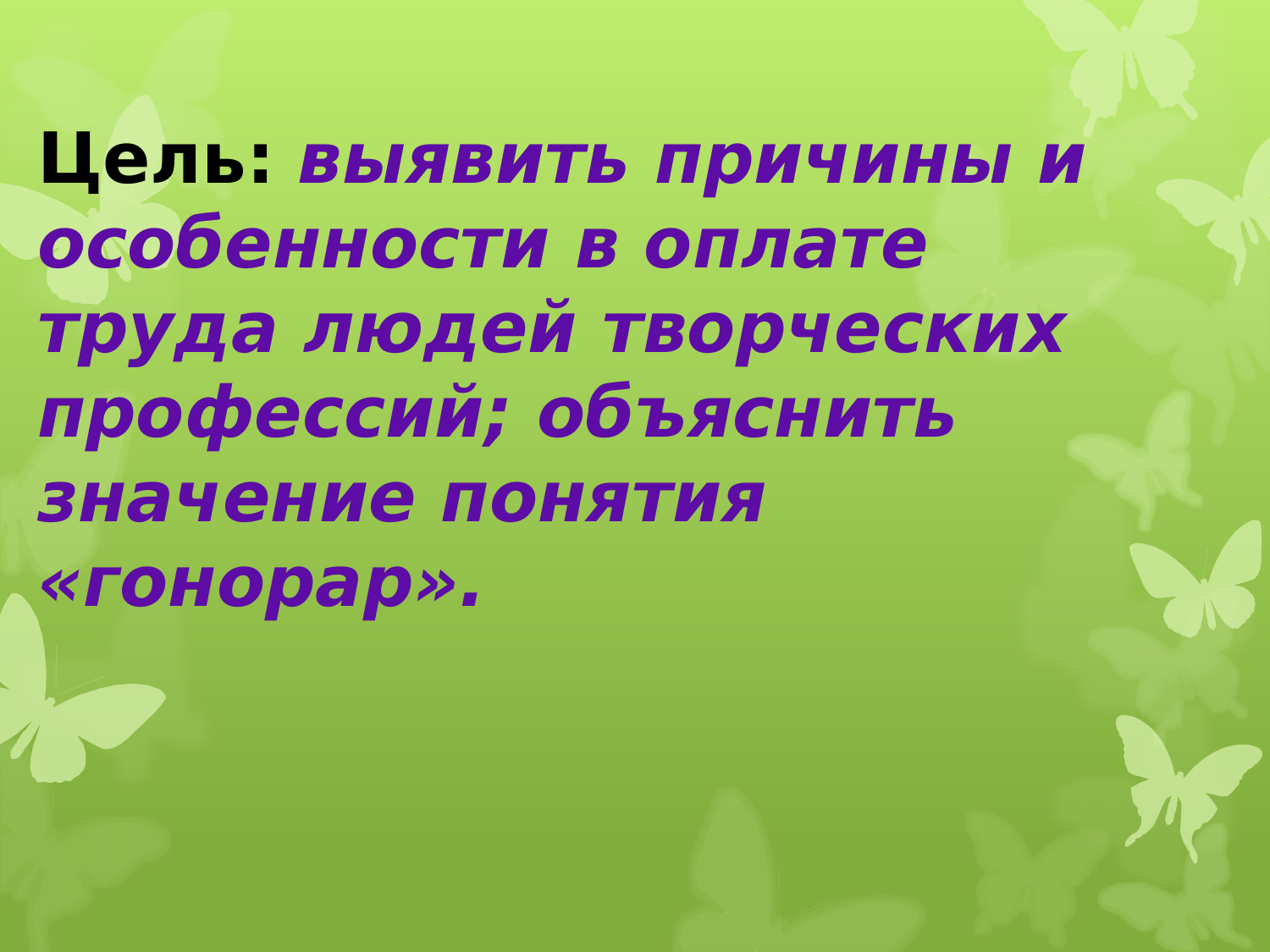

Цель: выявить причины и особенности в оплате труда людей творческих профессий; объяснить значение понятия «гонорар».